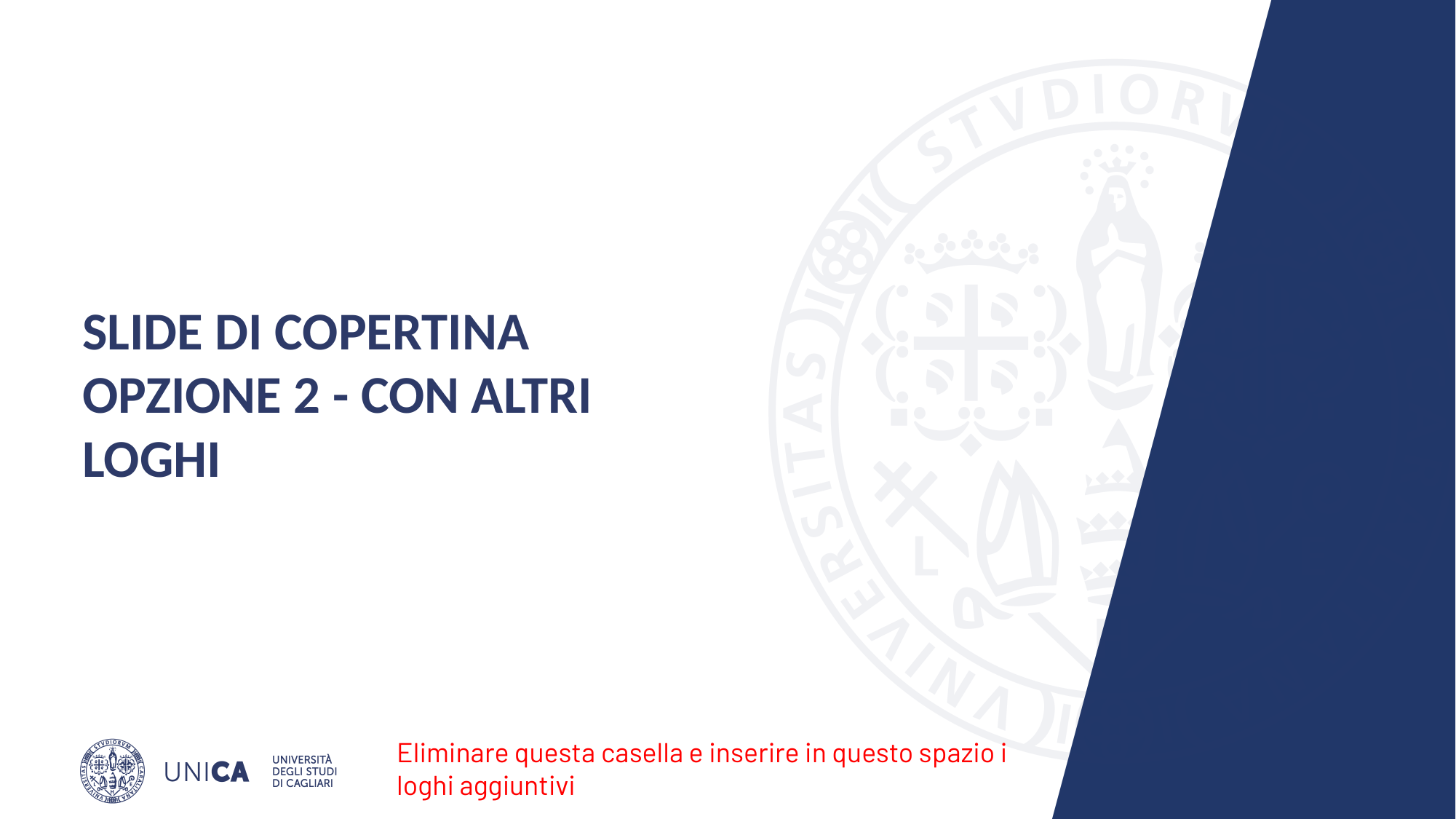

Slide di copertina
Opzione 2 - con altri loghi
Eliminare questa casella e inserire in questo spazio i loghi aggiuntivi